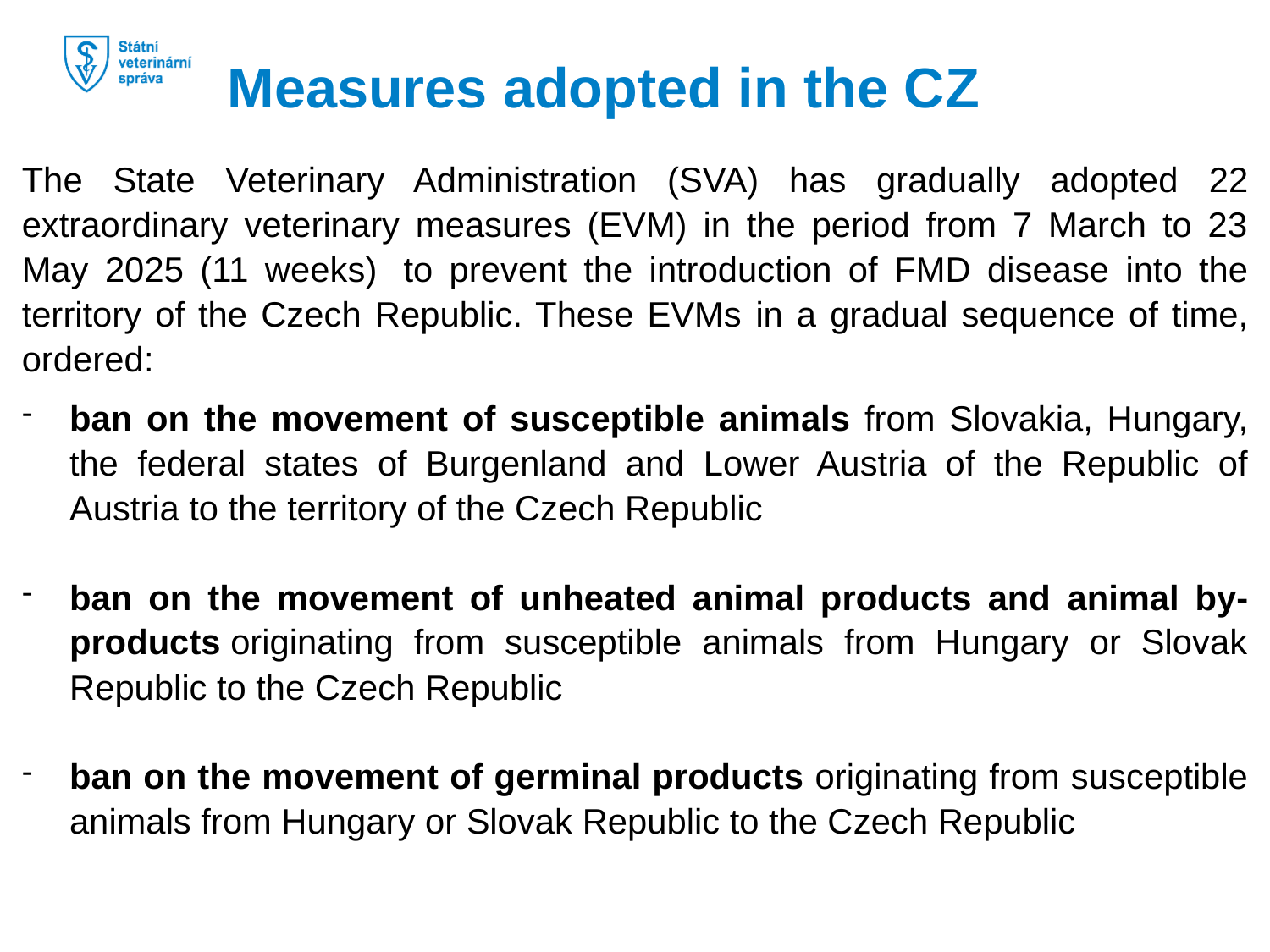

Measures adopted in the CZ
The State Veterinary Administration (SVA) has gradually adopted 22 extraordinary veterinary measures (EVM) in the period from 7 March to 23 May 2025 (11 weeks)  to prevent the introduction of FMD disease into the territory of the Czech Republic. These EVMs in a gradual sequence of time, ordered:
ban on the movement of susceptible animals from Slovakia, Hungary, the federal states of Burgenland and Lower Austria of the Republic of Austria to the territory of the Czech Republic

ban on the movement of unheated animal products and animal by-products originating from susceptible animals from Hungary or Slovak Republic to the Czech Republic

ban on the movement of germinal products originating from susceptible animals from Hungary or Slovak Republic to the Czech Republic